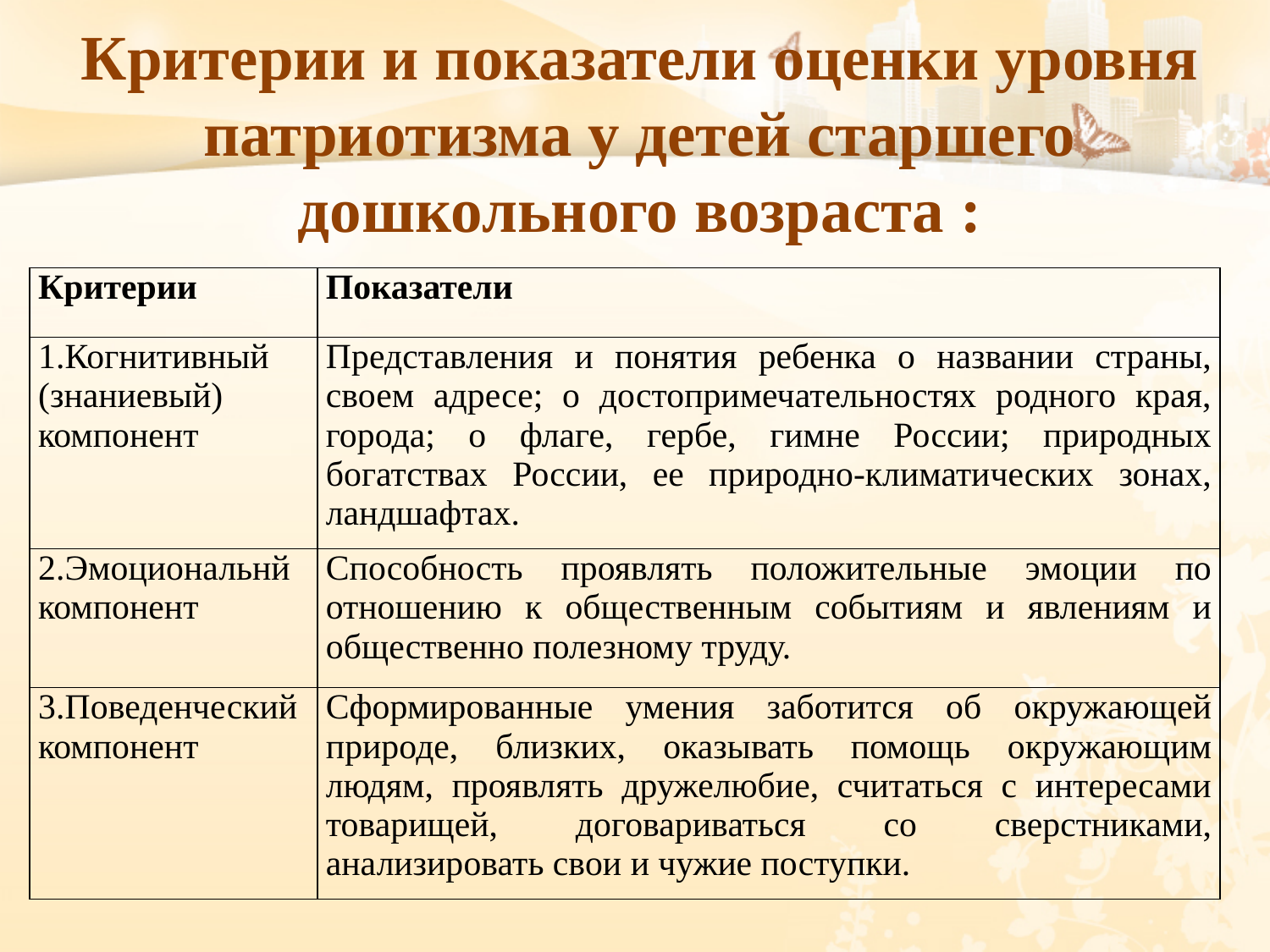

# Критерии и показатели оценки уровня патриотизма у детей старшего дошкольного возраста :
| Критерии | Показатели |
| --- | --- |
| 1.Когнитивный (знаниевый) компонент | Представления и понятия ребенка о названии страны, своем адресе; о достопримечательностях родного края, города; о флаге, гербе, гимне России; природных богатствах России, ее природно-климатических зонах, ландшафтах. |
| 2.Эмоциональнй компонент | Способность проявлять положительные эмоции по отношению к общественным событиям и явлениям и общественно полезному труду. |
| 3.Поведенческий компонент | Сформированные умения заботится об окружающей природе, близких, оказывать помощь окружающим людям, проявлять дружелюбие, считаться с интересами товарищей, договариваться со сверстниками, анализировать свои и чужие поступки. |